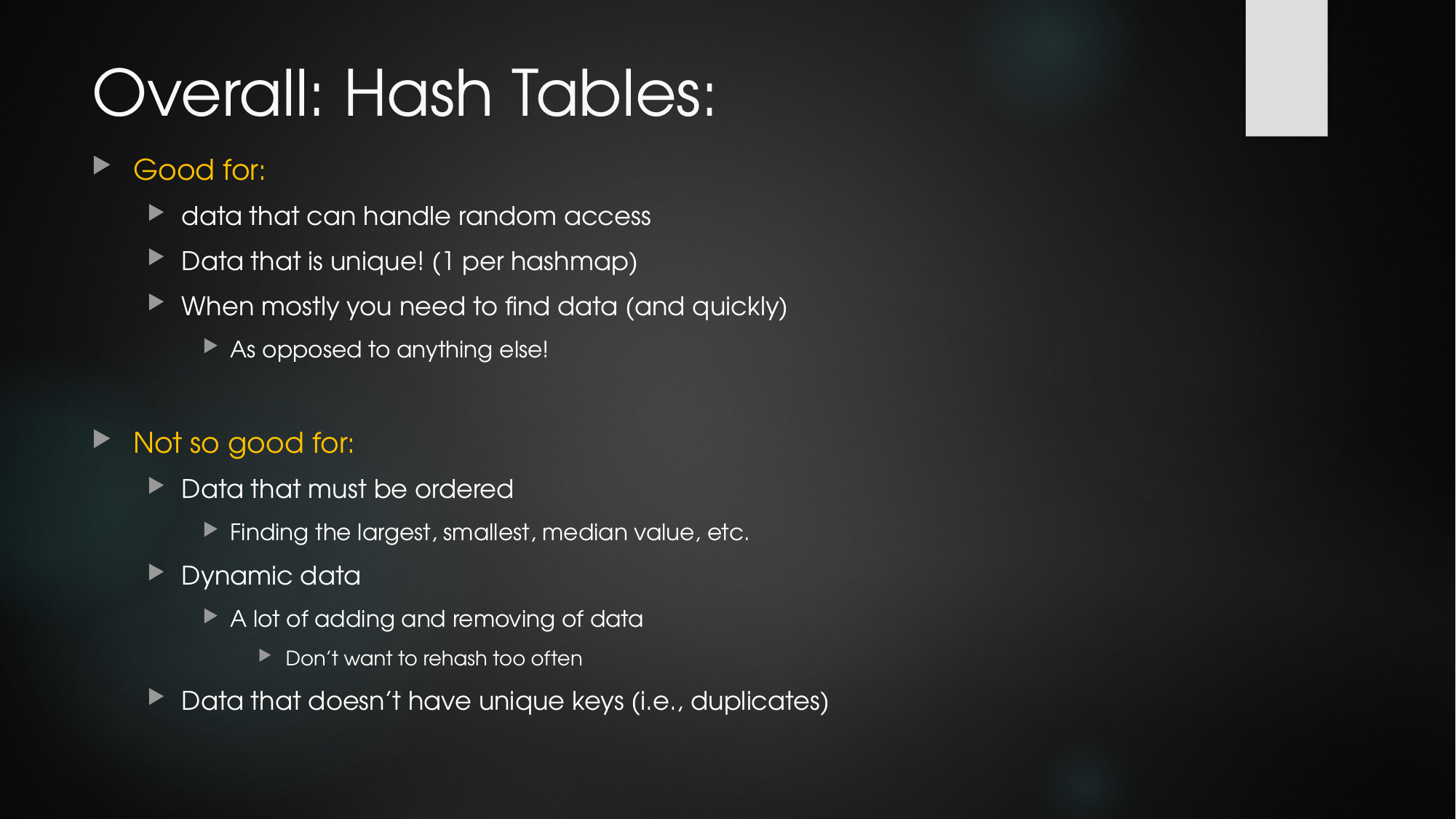

# Overall: Hash Tables:
Good for:
data that can handle random access
Data that is unique! (1 per hashmap)
When mostly you need to find data (and quickly)
As opposed to anything else!

Not so good for:
Data that must be ordered
Finding the largest, smallest, median value, etc.
Dynamic data
A lot of adding and removing of data
Don’t want to rehash too often
Data that doesn’t have unique keys (i.e., duplicates)